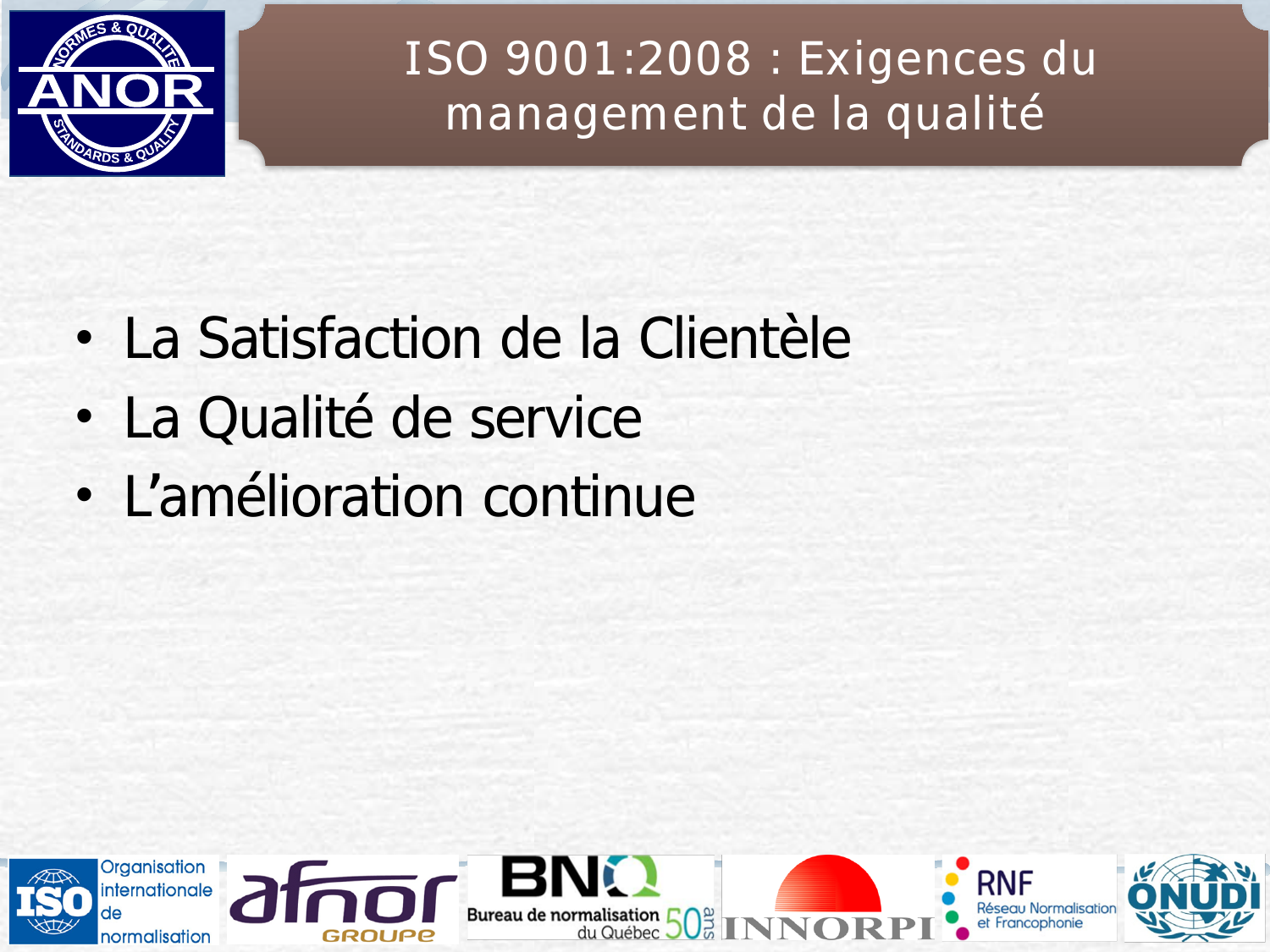

ISO 9001:2008 : Exigences du management de la qualité
La Satisfaction de la Clientèle
La Qualité de service
L’amélioration continue